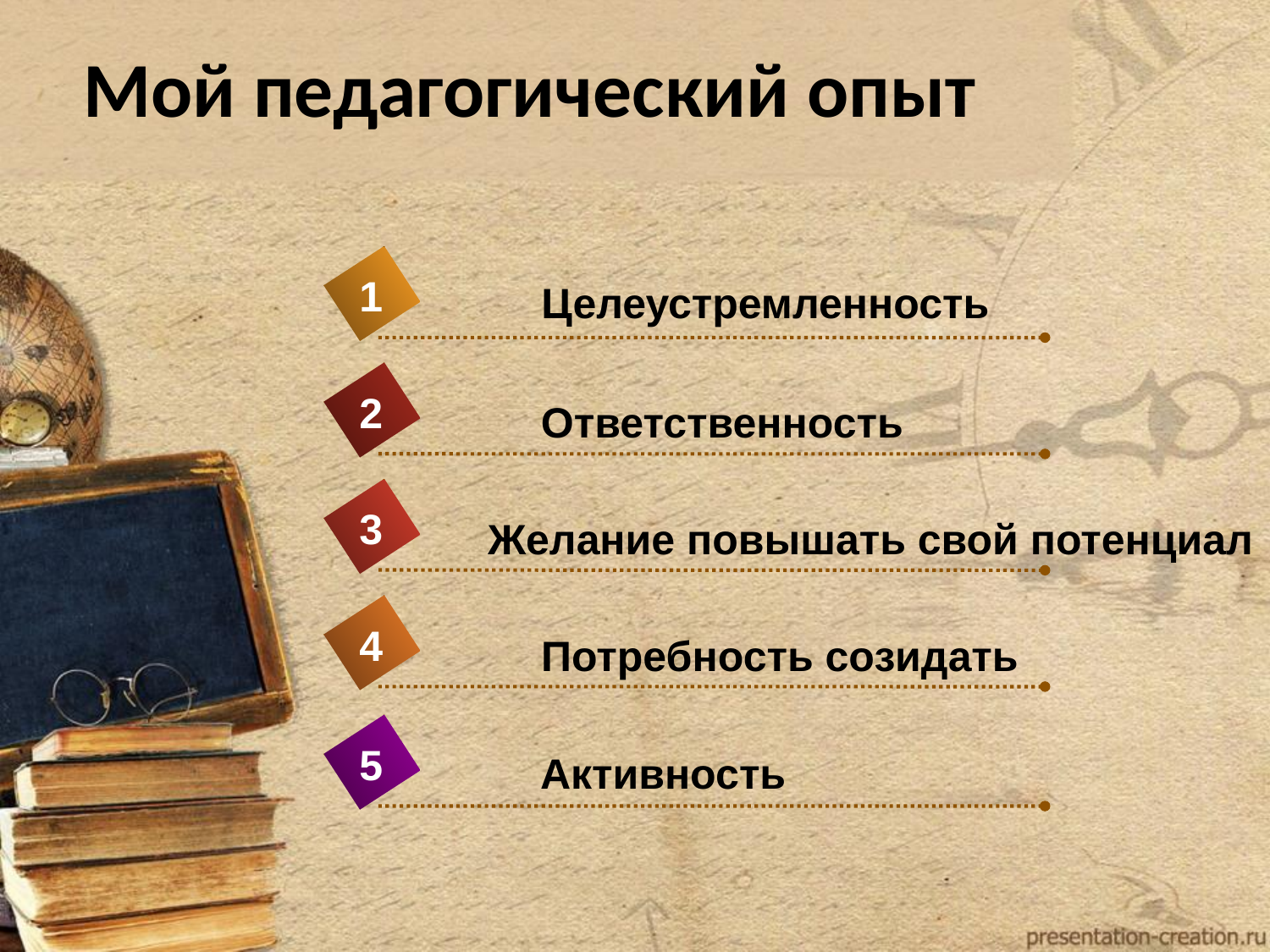

# Мой педагогический опыт

1
Целеустремленность

2
Ответственность

3
Желание повышать свой потенциал

4
Потребность созидать

5
Активность